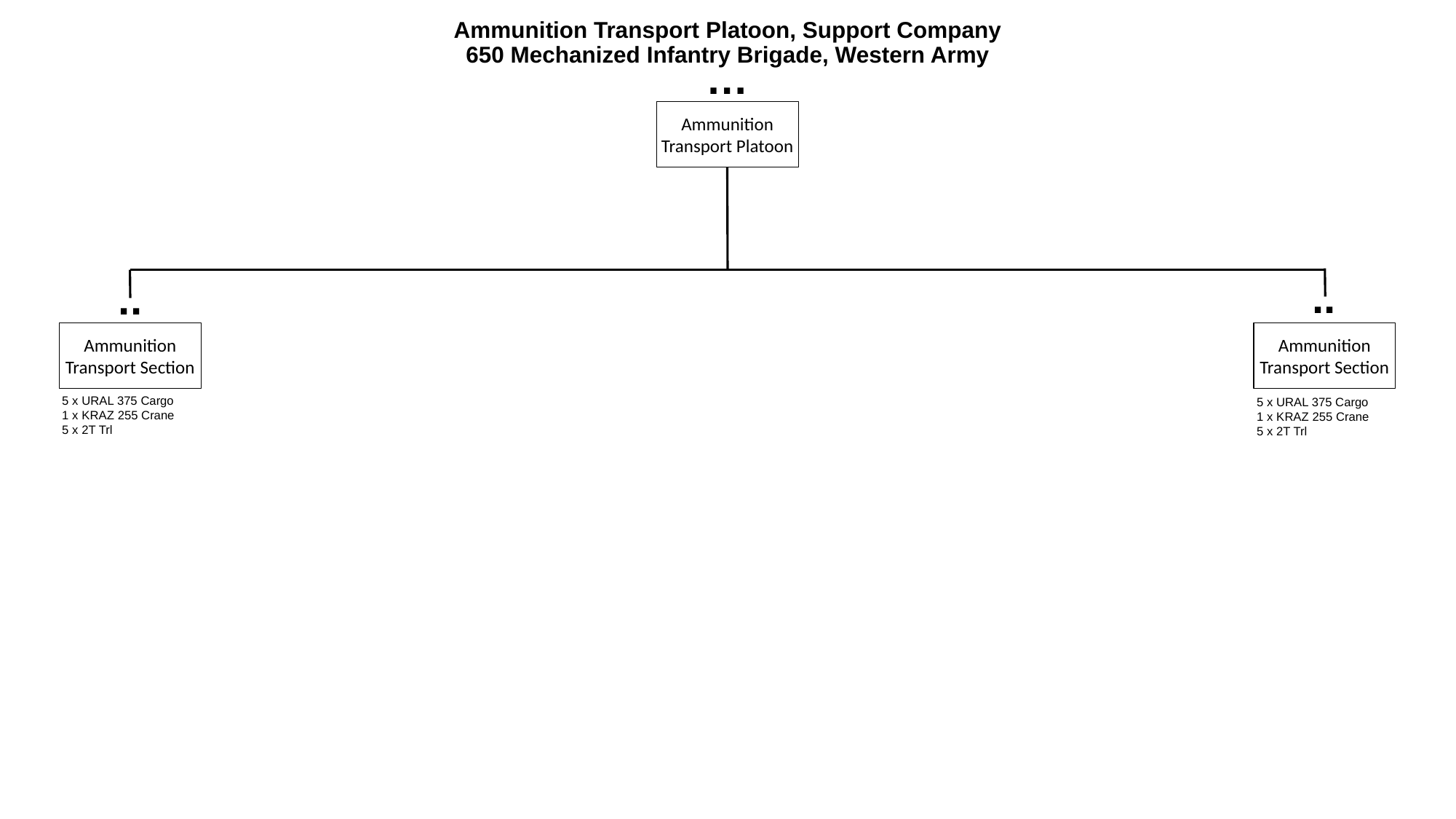

# Ammunition Transport Platoon, Support Company 650 Mechanized Infantry Brigade, Western Army
…
Ammunition Transport Platoon
..
..
Ammunition Transport Section
Ammunition Transport Section
5 x URAL 375 Cargo
1 x KRAZ 255 Crane
5 x 2T Trl
5 x URAL 375 Cargo
1 x KRAZ 255 Crane
5 x 2T Trl